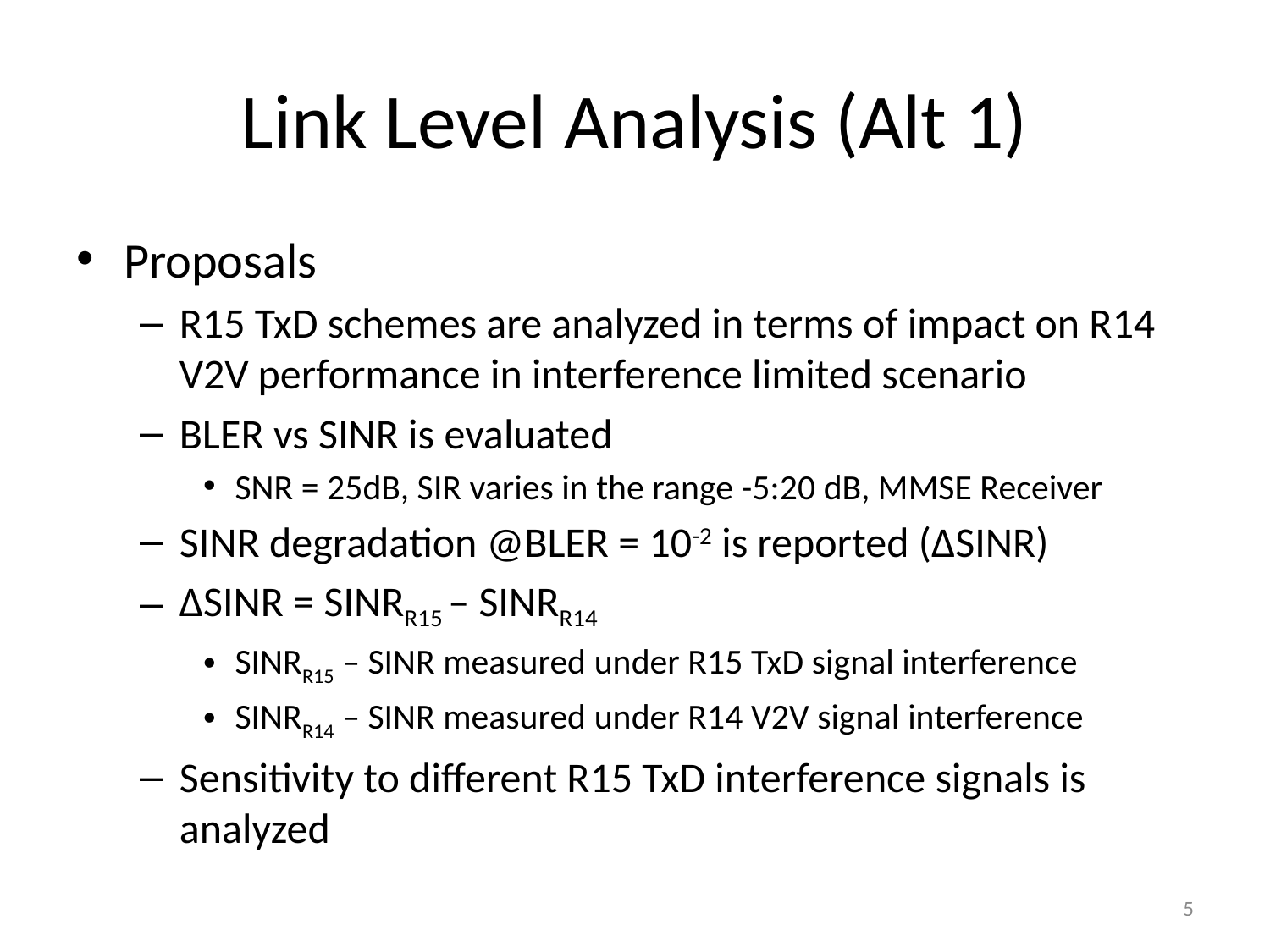

# Link Level Analysis (Alt 1)
Proposals
R15 TxD schemes are analyzed in terms of impact on R14 V2V performance in interference limited scenario
BLER vs SINR is evaluated
SNR = 25dB, SIR varies in the range -5:20 dB, MMSE Receiver
SINR degradation @BLER = 10-2 is reported (∆SINR)
∆SINR = SINRR15 – SINRR14
SINRR15 – SINR measured under R15 TxD signal interference
SINRR14 – SINR measured under R14 V2V signal interference
Sensitivity to different R15 TxD interference signals is analyzed
5